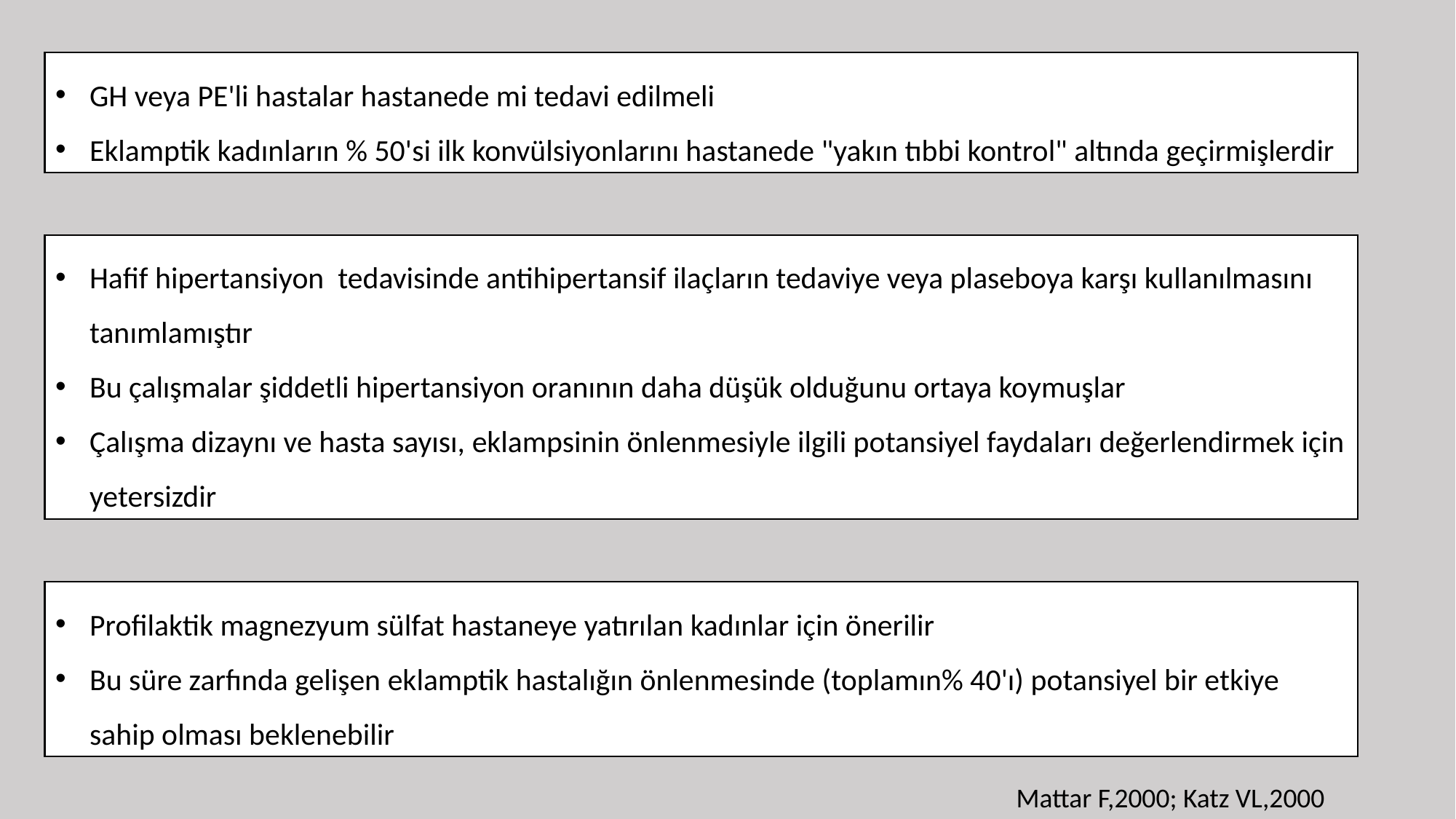

GH veya PE'li hastalar hastanede mi tedavi edilmeli
Eklamptik kadınların % 50'si ilk konvülsiyonlarını hastanede "yakın tıbbi kontrol" altında geçirmişlerdir
Hafif hipertansiyon  tedavisinde antihipertansif ilaçların tedaviye veya plaseboya karşı kullanılmasını tanımlamıştır
Bu çalışmalar şiddetli hipertansiyon oranının daha düşük olduğunu ortaya koymuşlar
Çalışma dizaynı ve hasta sayısı, eklampsinin önlenmesiyle ilgili potansiyel faydaları değerlendirmek için yetersizdir
Profilaktik magnezyum sülfat hastaneye yatırılan kadınlar için önerilir
Bu süre zarfında gelişen eklamptik hastalığın önlenmesinde (toplamın% 40'ı) potansiyel bir etkiye sahip olması beklenebilir
Mattar F,2000; Katz VL,2000